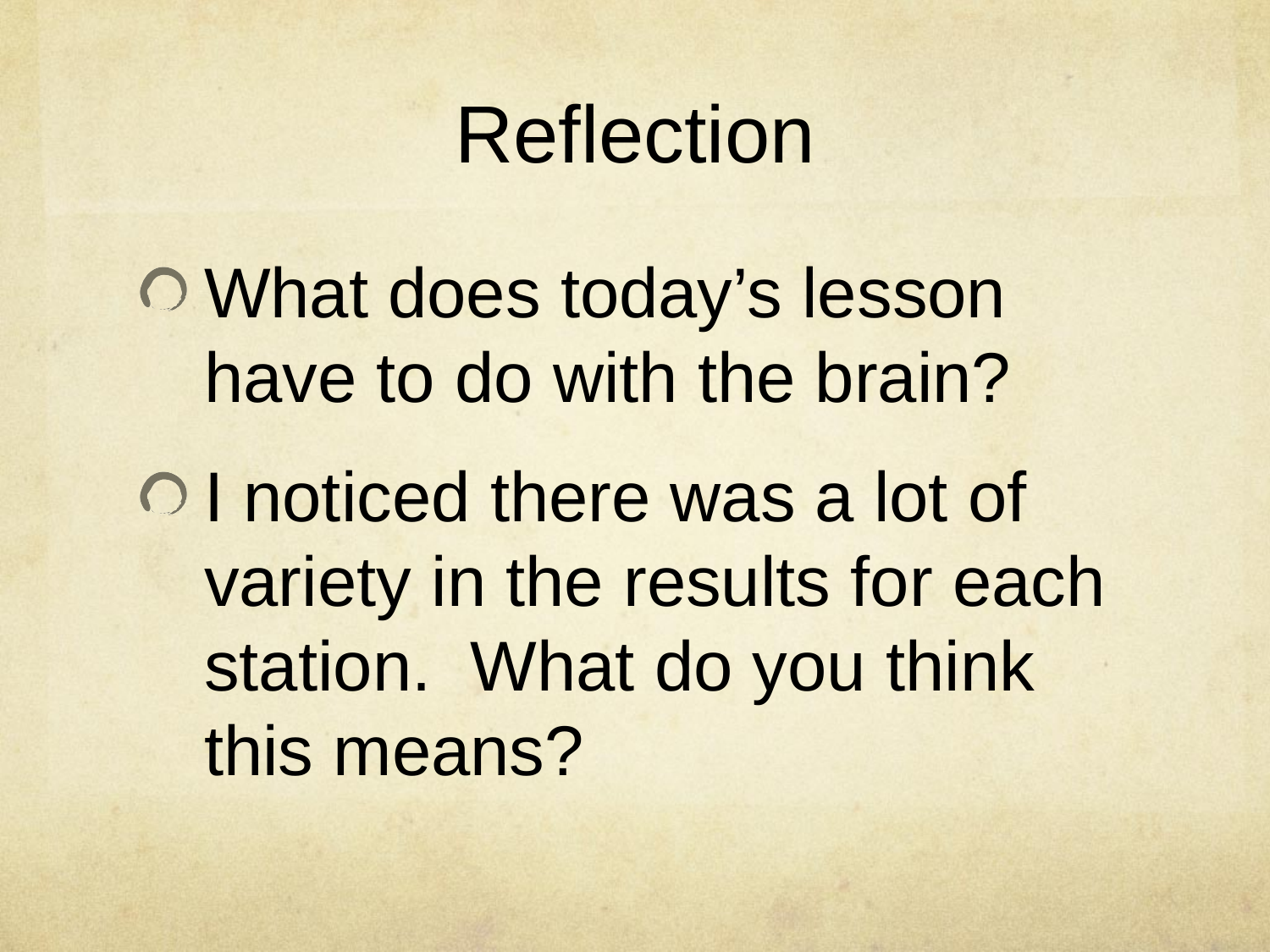

# Reflection
What does today’s lesson have to do with the brain?
I noticed there was a lot of variety in the results for each station.  What do you think this means?